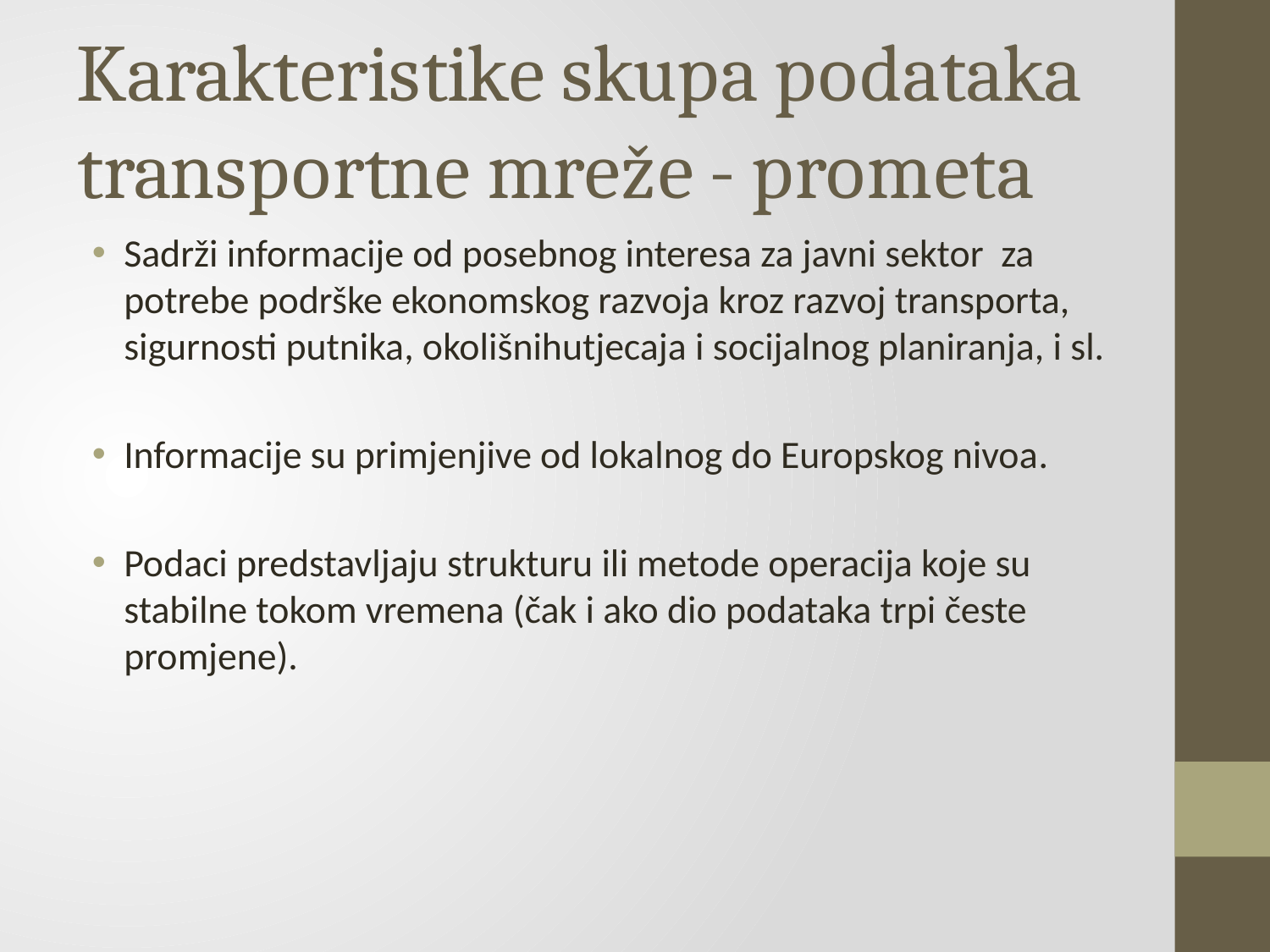

# Karakteristike skupa podataka transportne mreže - prometa
Sadrži informacije od posebnog interesa za javni sektor  za potrebe podrške ekonomskog razvoja kroz razvoj transporta, sigurnosti putnika, okolišnihutjecaja i socijalnog planiranja, i sl.

Informacije su primjenjive od lokalnog do Europskog nivoa.

Podaci predstavljaju strukturu ili metode operacija koje su stabilne tokom vremena (čak i ako dio podataka trpi česte promjene).